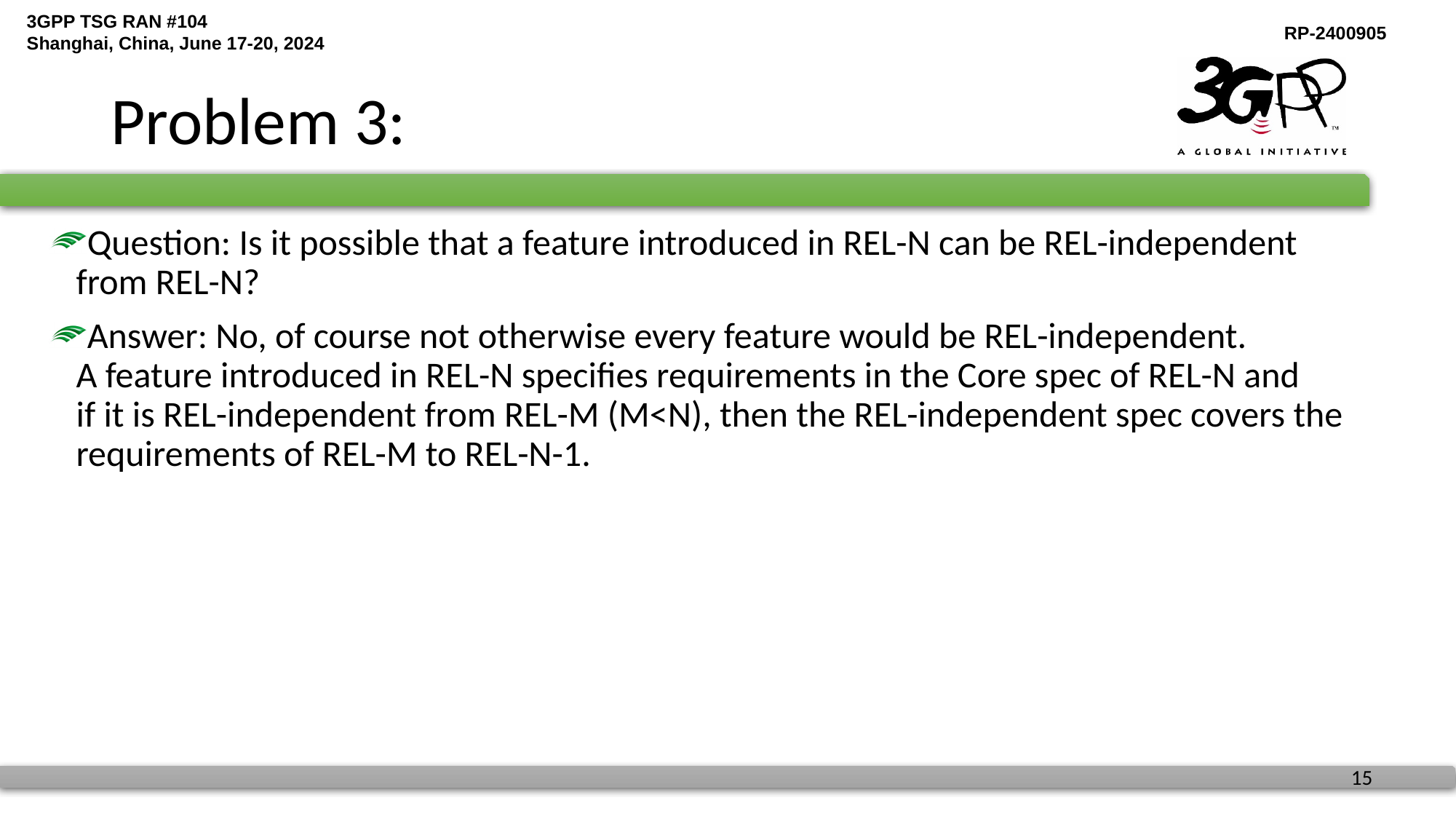

# Problem 3:
Question: Is it possible that a feature introduced in REL-N can be REL-independent from REL-N?
Answer: No, of course not otherwise every feature would be REL-independent.
A feature introduced in REL-N specifies requirements in the Core spec of REL-N and
if it is REL-independent from REL-M (M<N), then the REL-independent spec covers the requirements of REL-M to REL-N-1.